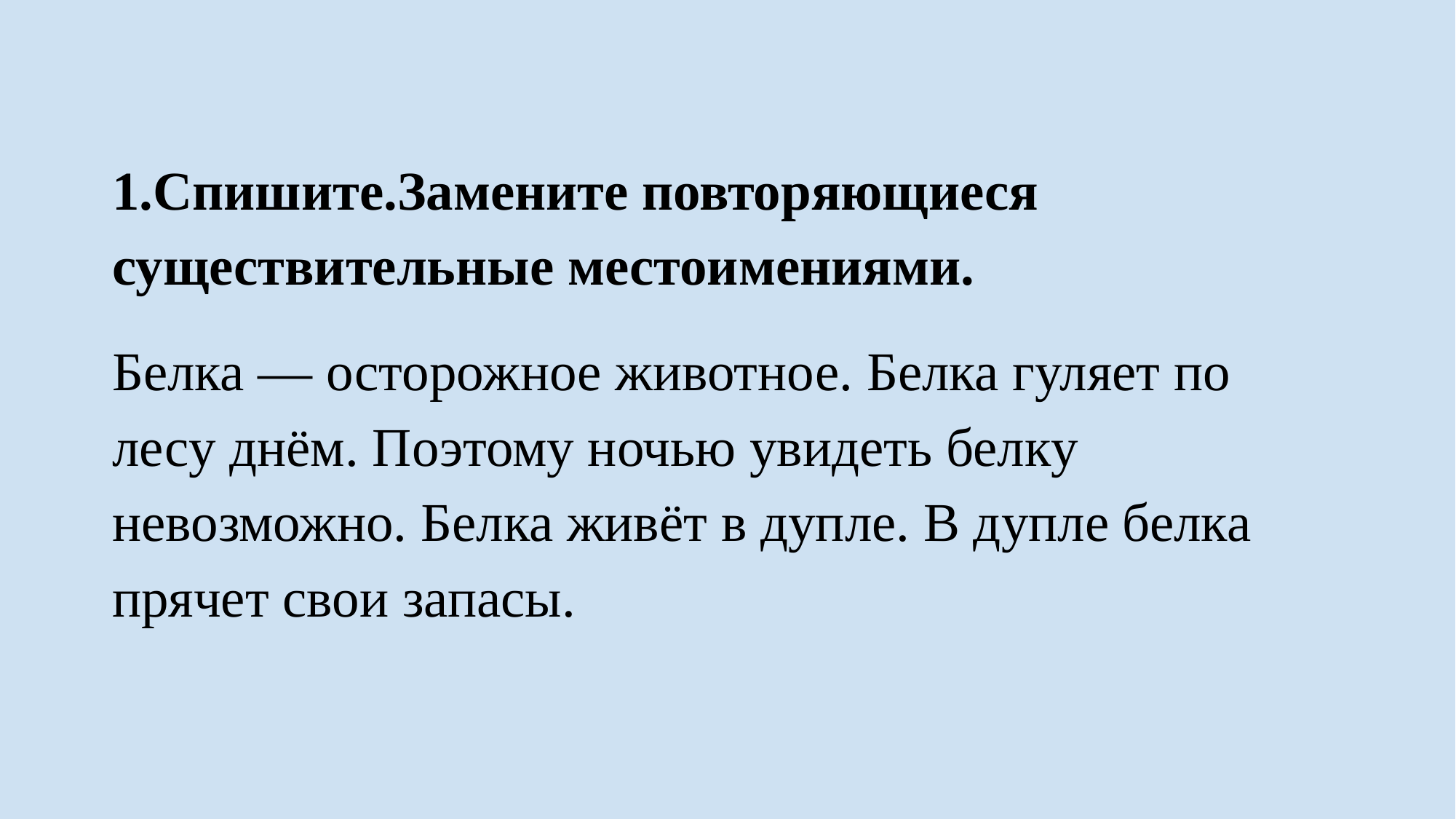

1.Спишите.Замените повторяющиеся существительные местоимениями.
Белка — осторожное животное. Белка гуляет по лесу днём. Поэтому ночью увидеть белку невозможно. Белка живёт в дупле. В дупле белка прячет свои запасы.